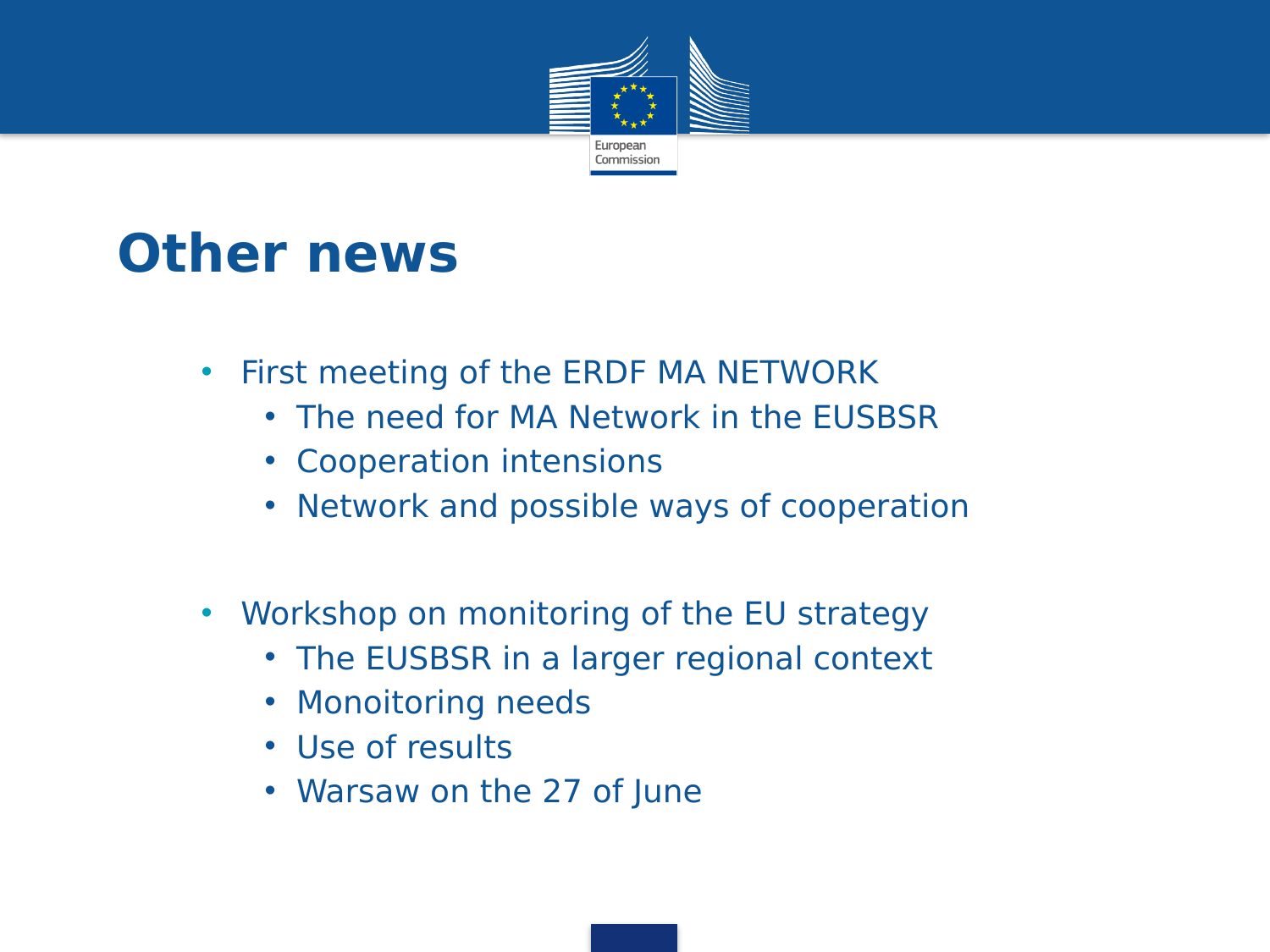

# Other news
First meeting of the ERDF MA NETWORK
The need for MA Network in the EUSBSR
Cooperation intensions
Network and possible ways of cooperation

Workshop on monitoring of the EU strategy
The EUSBSR in a larger regional context
Monoitoring needs
Use of results
Warsaw on the 27 of June